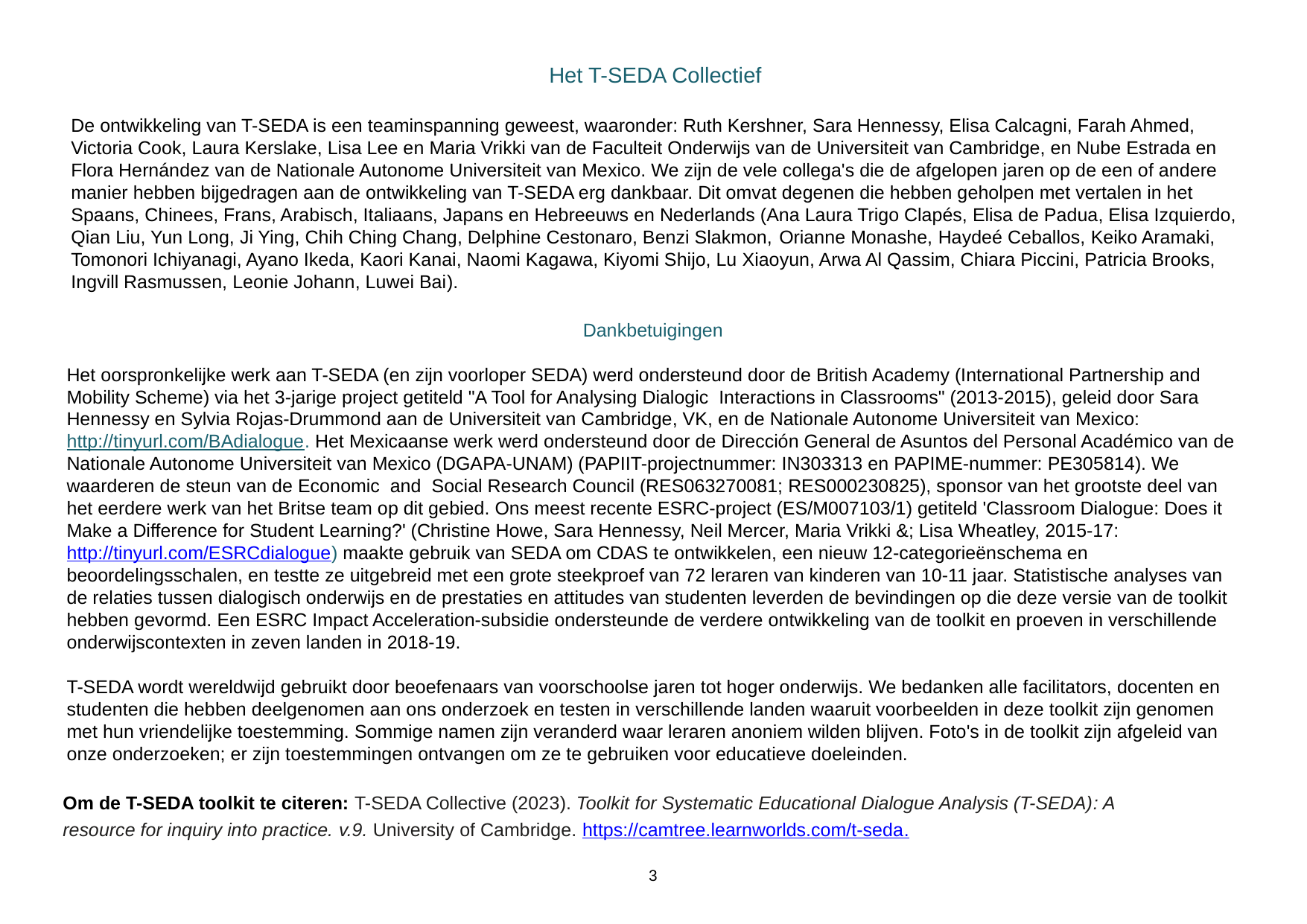

Het T-SEDA Collectief

De ontwikkeling van T-SEDA is een teaminspanning geweest, waaronder: Ruth Kershner, Sara Hennessy, Elisa Calcagni, Farah Ahmed, Victoria Cook, Laura Kerslake, Lisa Lee en Maria Vrikki van de Faculteit Onderwijs van de Universiteit van Cambridge, en Nube Estrada en Flora Hernández van de Nationale Autonome Universiteit van Mexico. We zijn de vele collega's die de afgelopen jaren op de een of andere manier hebben bijgedragen aan de ontwikkeling van T-SEDA erg dankbaar. Dit omvat degenen die hebben geholpen met vertalen in het Spaans, Chinees, Frans, Arabisch, Italiaans, Japans en Hebreeuws en Nederlands (Ana Laura Trigo Clapés, Elisa de Padua, Elisa Izquierdo, Qian Liu, Yun Long, Ji Ying, Chih Ching Chang, Delphine Cestonaro, Benzi Slakmon, Orianne Monashe, Haydeé Ceballos, Keiko Aramaki, Tomonori Ichiyanagi, Ayano Ikeda, Kaori Kanai, Naomi Kagawa, Kiyomi Shijo, Lu Xiaoyun, Arwa Al Qassim, Chiara Piccini, Patricia Brooks, Ingvill Rasmussen, Leonie Johann, Luwei Bai).

Dankbetuigingen

Het oorspronkelijke werk aan T-SEDA (en zijn voorloper SEDA) werd ondersteund door de British Academy (International Partnership and Mobility Scheme) via het 3-jarige project getiteld "A Tool for Analysing Dialogic  Interactions in Classrooms" (2013-2015), geleid door Sara Hennessy en Sylvia Rojas-Drummond aan de Universiteit van Cambridge, VK, en de Nationale Autonome Universiteit van Mexico: http://tinyurl.com/BAdialogue. Het Mexicaanse werk werd ondersteund door de Dirección General de Asuntos del Personal Académico van de Nationale Autonome Universiteit van Mexico (DGAPA-UNAM) (PAPIIT-projectnummer: IN303313 en PAPIME-nummer: PE305814). We waarderen de steun van de Economic  and  Social Research Council (RES063270081; RES000230825), sponsor van het grootste deel van het eerdere werk van het Britse team op dit gebied. Ons meest recente ESRC-project (ES/M007103/1) getiteld 'Classroom Dialogue: Does it Make a Difference for Student Learning?' (Christine Howe, Sara Hennessy, Neil Mercer, Maria Vrikki &; Lisa Wheatley, 2015-17: http://tinyurl.com/ESRCdialogue) maakte gebruik van SEDA om CDAS te ontwikkelen, een nieuw 12-categorieënschema en beoordelingsschalen, en testte ze uitgebreid met een grote steekproef van 72 leraren van kinderen van 10-11 jaar. Statistische analyses van de relaties tussen dialogisch onderwijs en de prestaties en attitudes van studenten leverden de bevindingen op die deze versie van de toolkit hebben gevormd. Een ESRC Impact Acceleration-subsidie ondersteunde de verdere ontwikkeling van de toolkit en proeven in verschillende onderwijscontexten in zeven landen in 2018-19.

T-SEDA wordt wereldwijd gebruikt door beoefenaars van voorschoolse jaren tot hoger onderwijs. We bedanken alle facilitators, docenten en studenten die hebben deelgenomen aan ons onderzoek en testen in verschillende landen waaruit voorbeelden in deze toolkit zijn genomen met hun vriendelijke toestemming. Sommige namen zijn veranderd waar leraren anoniem wilden blijven. Foto's in de toolkit zijn afgeleid van onze onderzoeken; er zijn toestemmingen ontvangen om ze te gebruiken voor educatieve doeleinden.

Om de T-SEDA toolkit te citeren: T-SEDA Collective (2023). Toolkit for Systematic Educational Dialogue Analysis (T-SEDA): A resource for inquiry into practice. v.9. University of Cambridge. https://camtree.learnworlds.com/t-seda.
3